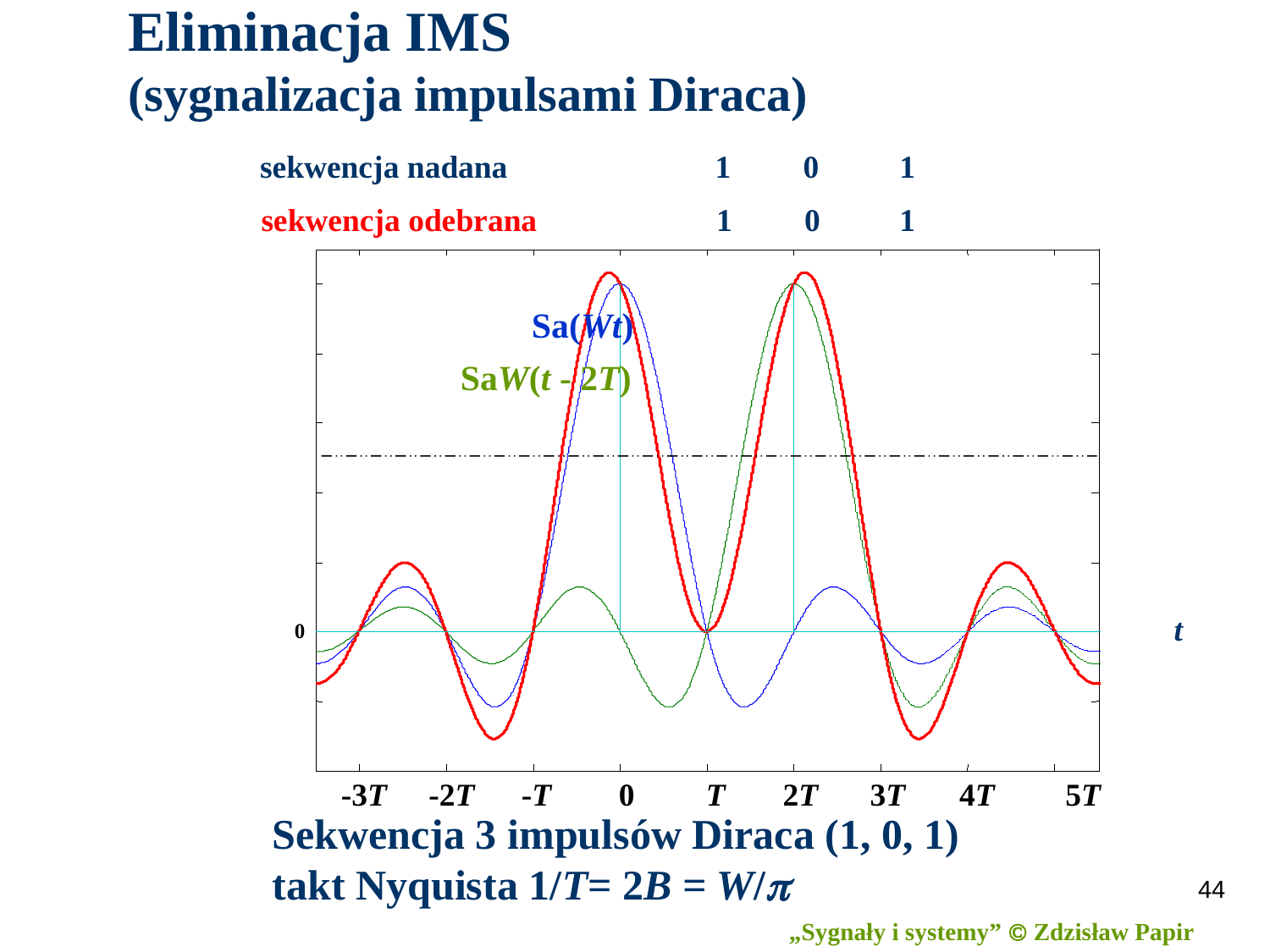

# Eliminacja IMS (sygnalizacja impulsami Diraca)
          sekwencja nadana	         	1         0          1
          sekwencja odebrana    		1         0	       1

Sa(Wt)

SaW(t - 2T)

t

0

-2T
  0
 3T
-3T
 -T
  T
 2T
 4T
 5T
Sekwencja 3 impulsów Diraca (1, 0, 1)
takt Nyquista 1/T= 2B = W/π
44
„Sygnały i systemy” © Zdzisław Papir